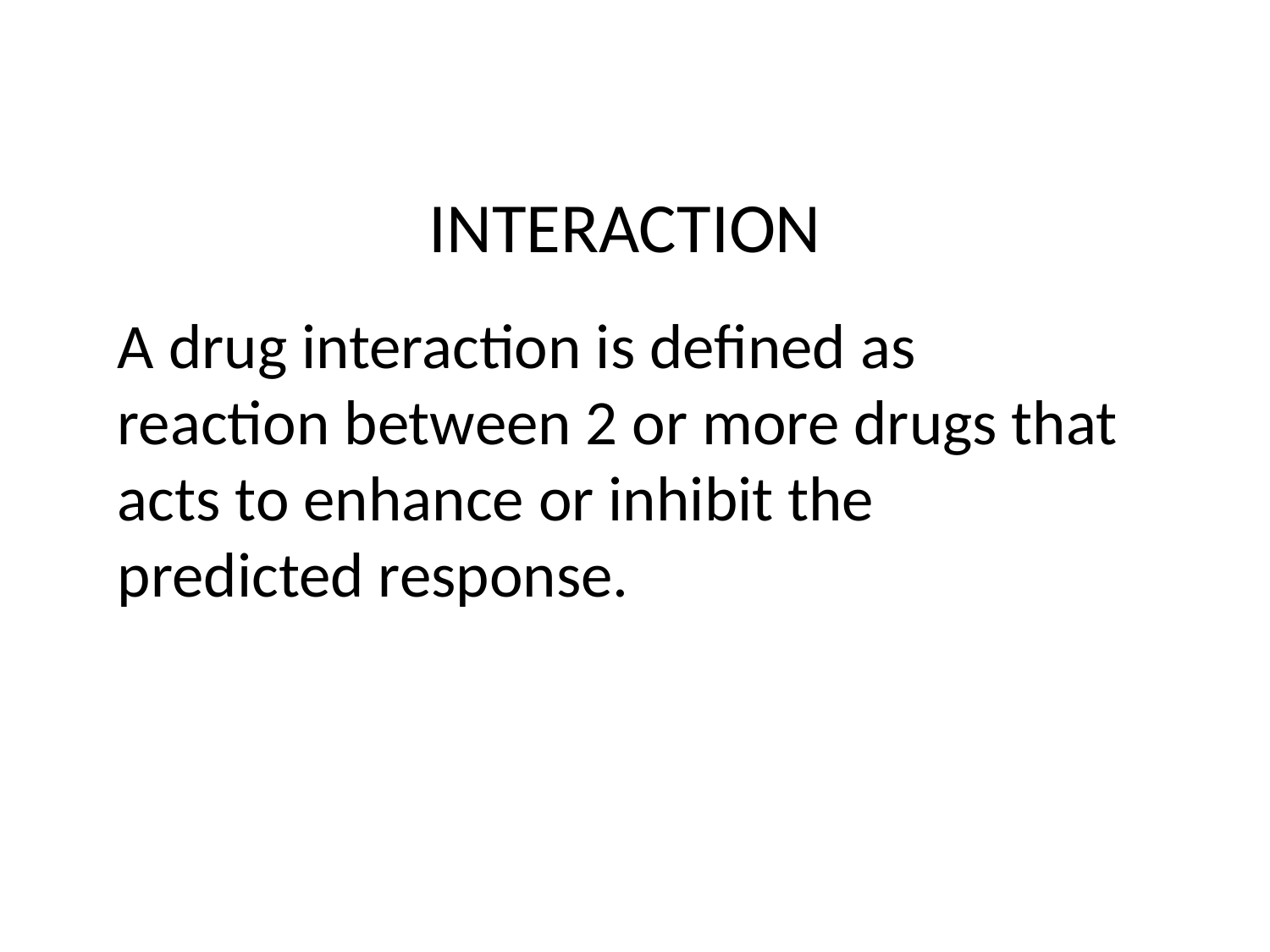

INTERACTION

A drug interaction is defined as reaction between 2 or more drugs that acts to enhance or inhibit the predicted response.